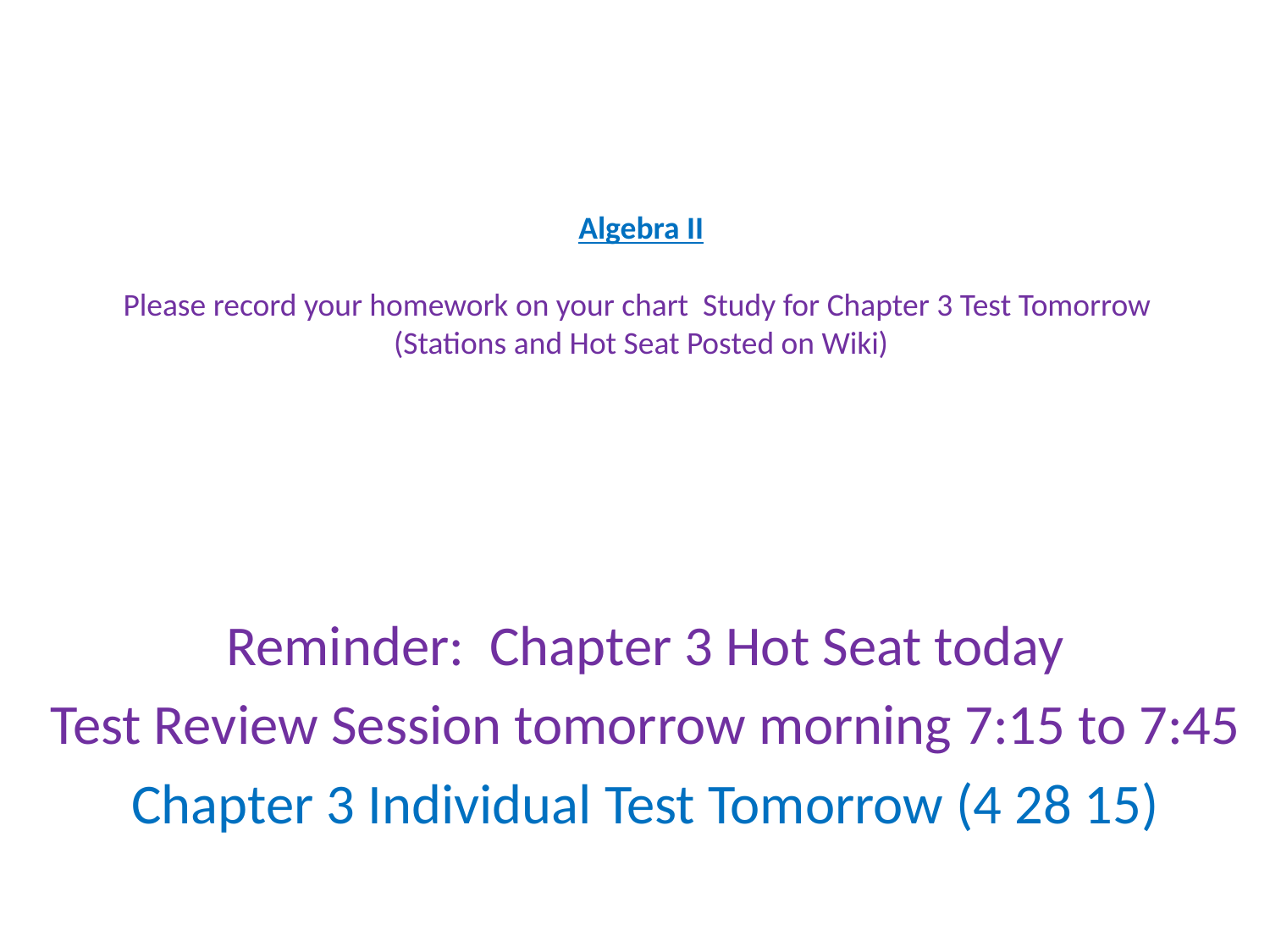

# Algebra II Please record your homework on your chart  Study for Chapter 3 Test Tomorrow (Stations and Hot Seat Posted on Wiki)
Reminder:  Chapter 3 Hot Seat today
Test Review Session tomorrow morning 7:15 to 7:45
Chapter 3 Individual Test Tomorrow (4 28 15)